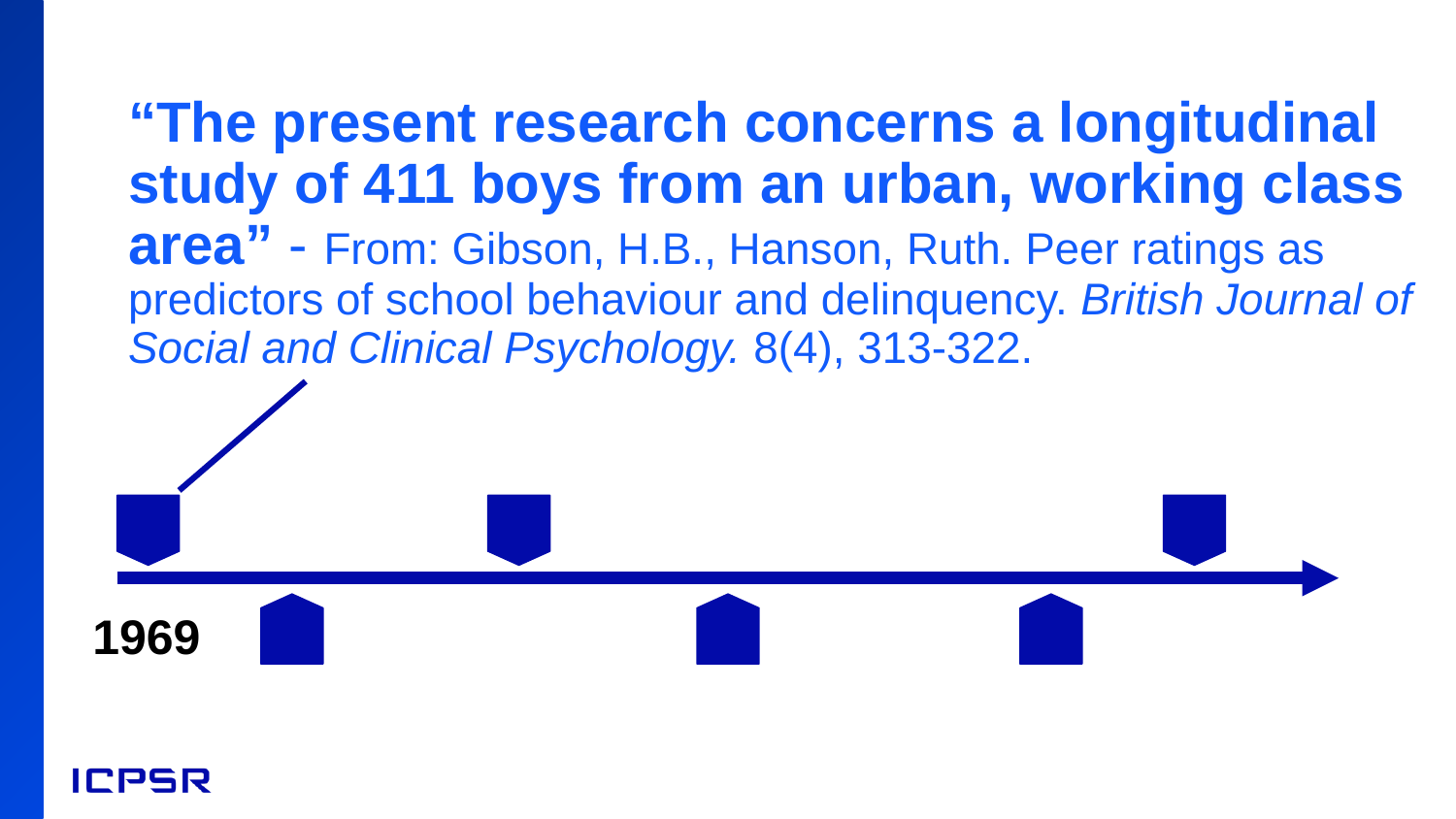

# Citations of a study over time: 1969

“The present research concerns a longitudinal study of 411 boys from an urban, working class area” - From: Gibson, H.B., Hanson, Ruth. Peer ratings as predictors of school behaviour and delinquency. British Journal of Social and Clinical Psychology. 8(4), 313-322.

1969